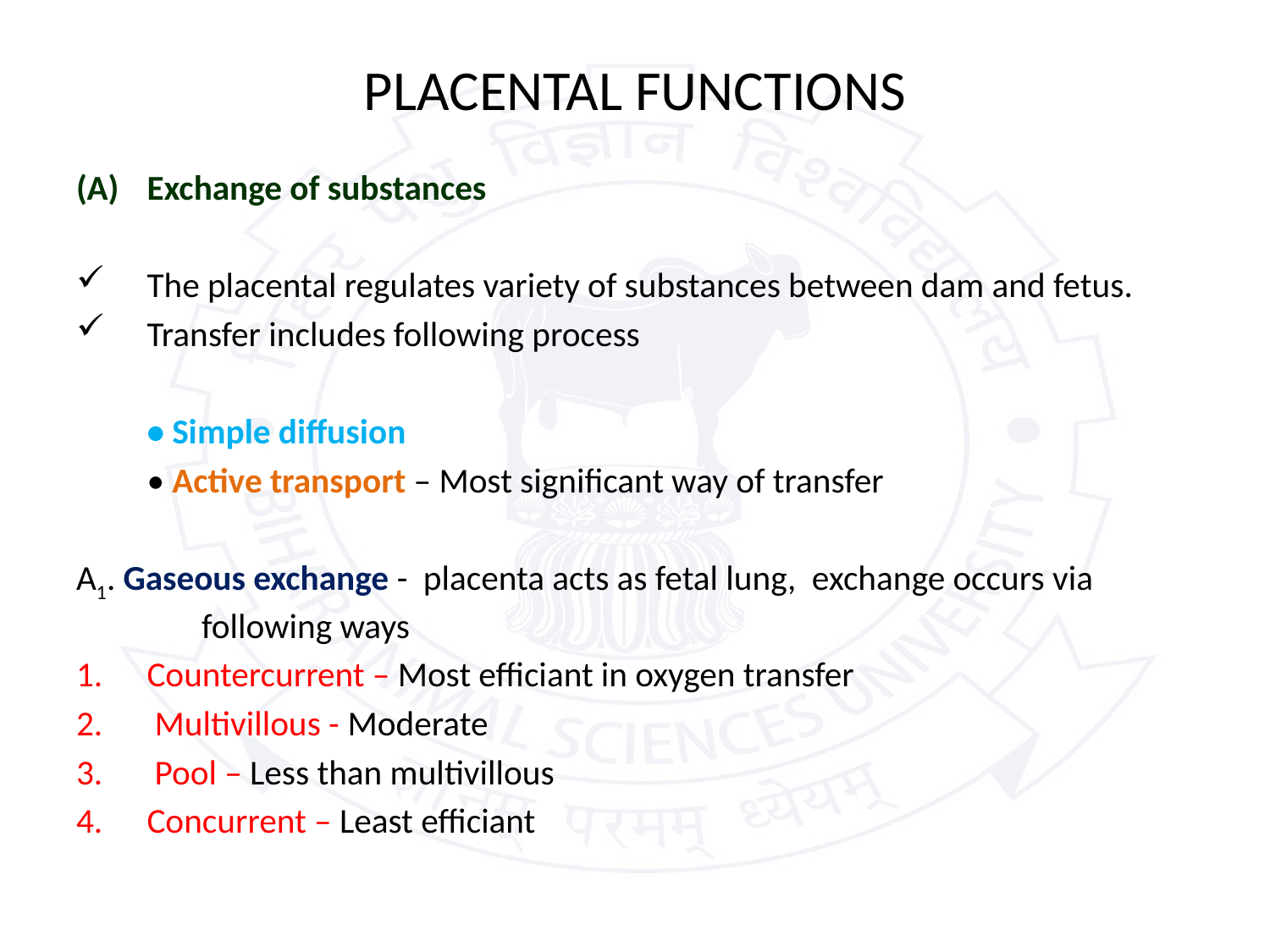

# PLACENTAL FUNCTIONS
Exchange of substances

The placental regulates variety of substances between dam and fetus.
Transfer includes following process

	• Simple diffusion
	• Active transport – Most significant way of transfer

A1. Gaseous exchange -  placenta acts as fetal lung,  exchange occurs via  		             following ways
Countercurrent – Most efficiant in oxygen transfer
 Multivillous - Moderate
 Pool – Less than multivillous
Concurrent – Least efficiant